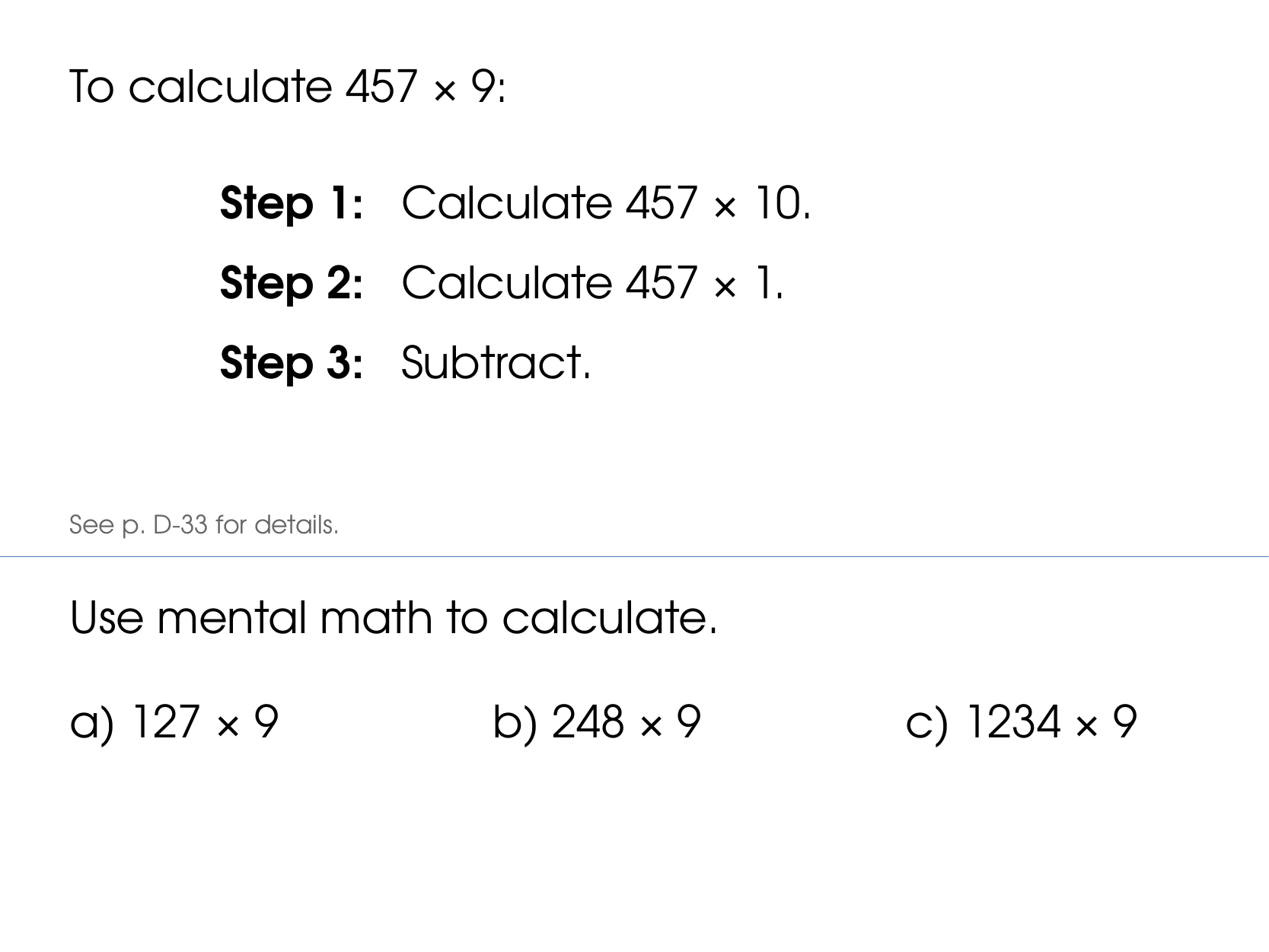

To calculate 457 × 9:
Step 1:   Calculate 457 × 10.
Step 2:   Calculate 457 × 1.
Step 3:   Subtract.
See p. D-33 for details.
Use mental math to calculate.
a) 127 × 9
b) 248 × 9
c) 1234 × 9